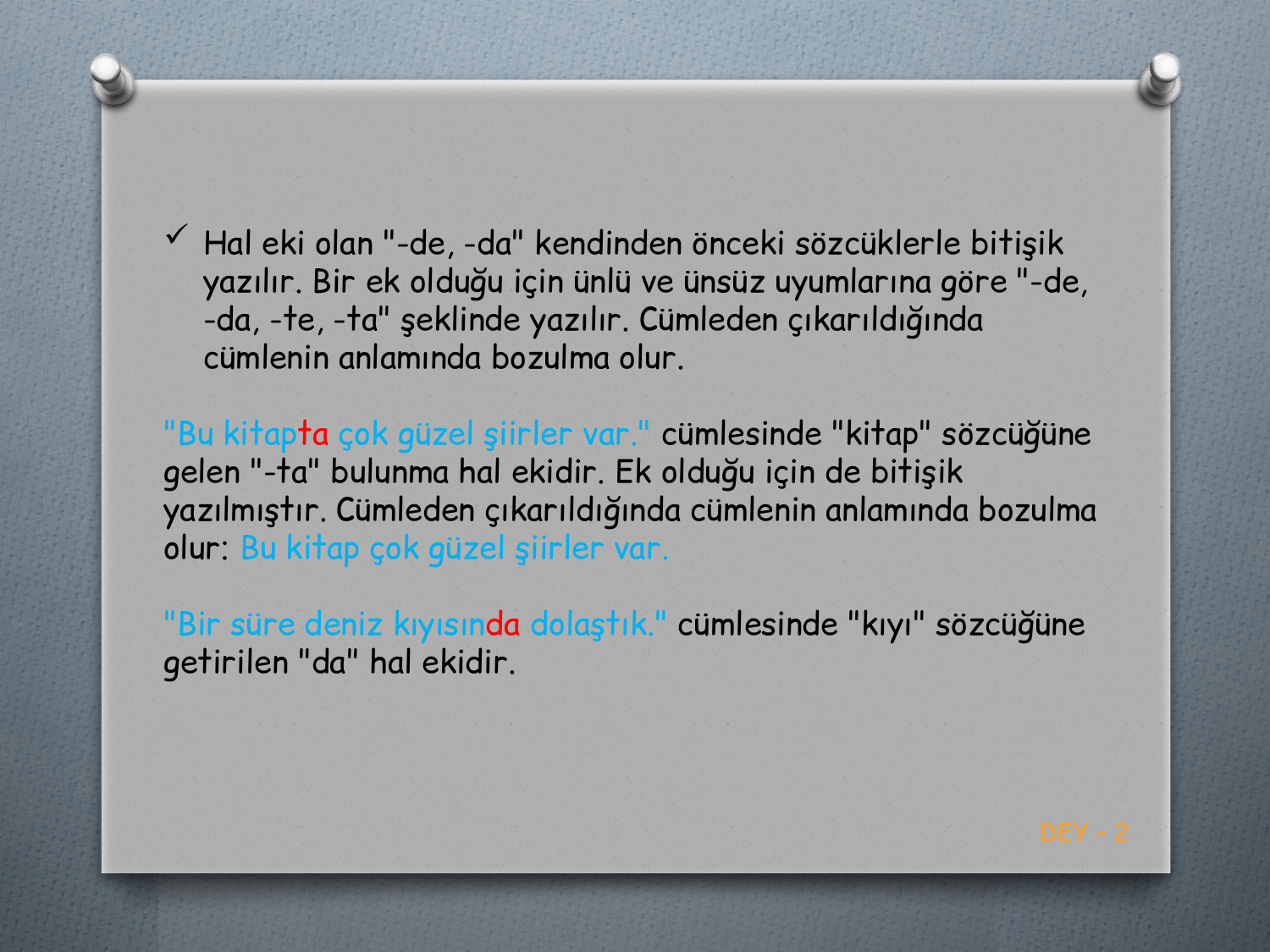

Hal eki olan "-de, -da" kendinden önceki sözcüklerle bitişik yazılır. Bir ek olduğu için ünlü ve ünsüz uyumlarına göre "-de, -da, -te, -ta" şeklinde yazılır. Cümleden çıkarıldığında cümlenin anlamında bozulma olur.

"Bu kitapta çok güzel şiirler var." cümlesinde "kitap" sözcüğüne gelen "-ta" bulunma hal ekidir. Ek olduğu için de bitişik yazılmıştır. Cümleden çıkarıldığında cümlenin anlamında bozulma olur: Bu kitap çok güzel şiirler var.

"Bir süre deniz kıyısında dolaştık." cümlesinde "kıyı" sözcüğüne getirilen "da" hal ekidir.
DEY – 2